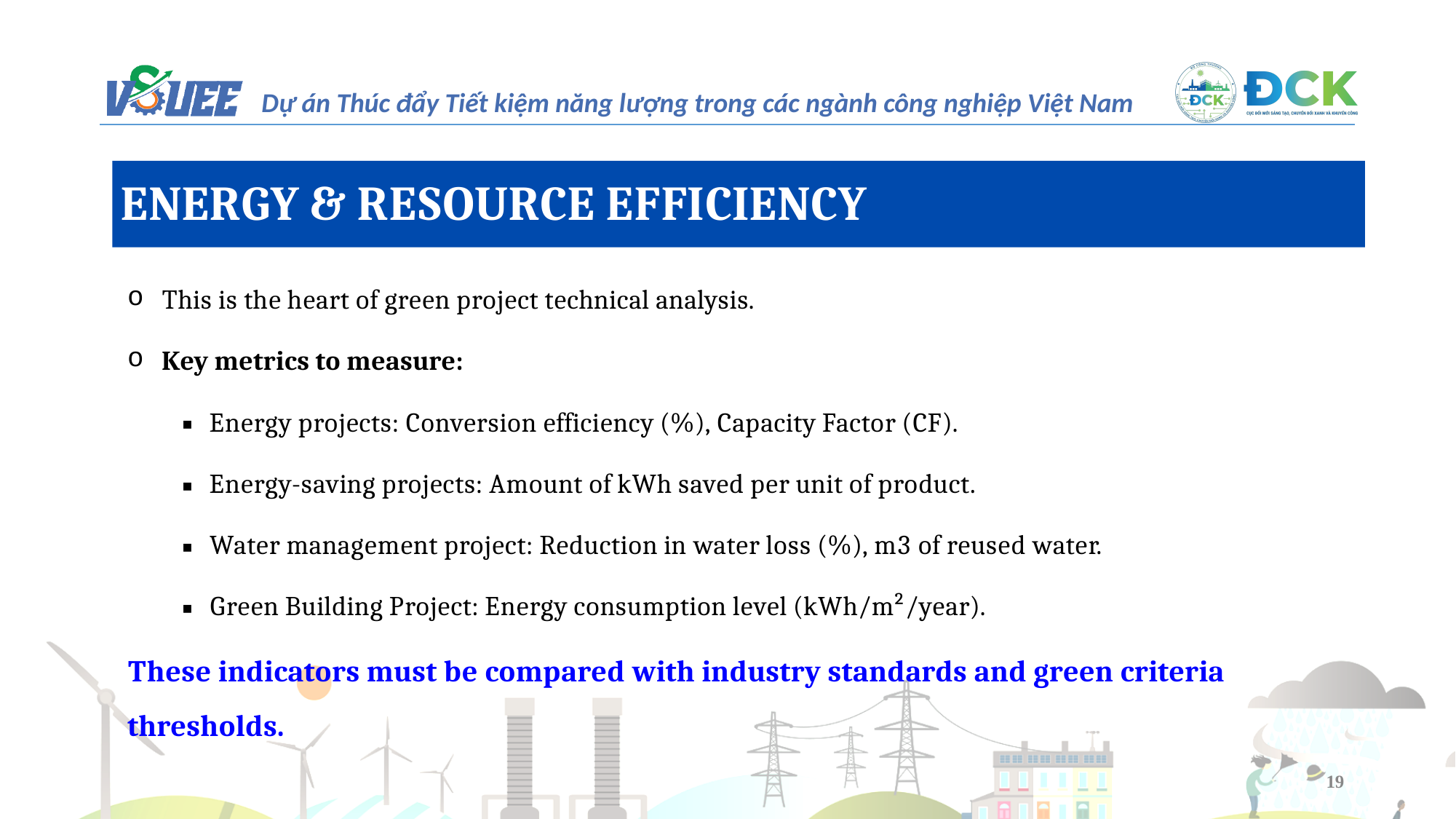

ENERGY & RESOURCE EFFICIENCY

This is the heart of green project technical analysis.
Key metrics to measure:
Energy projects: Conversion efficiency (%), Capacity Factor (CF).
Energy-saving projects: Amount of kWh saved per unit of product.
Water management project: Reduction in water loss (%), m3 of reused water.
Green Building Project: Energy consumption level (kWh/m²/year).
These indicators must be compared with industry standards and green criteria thresholds.
19